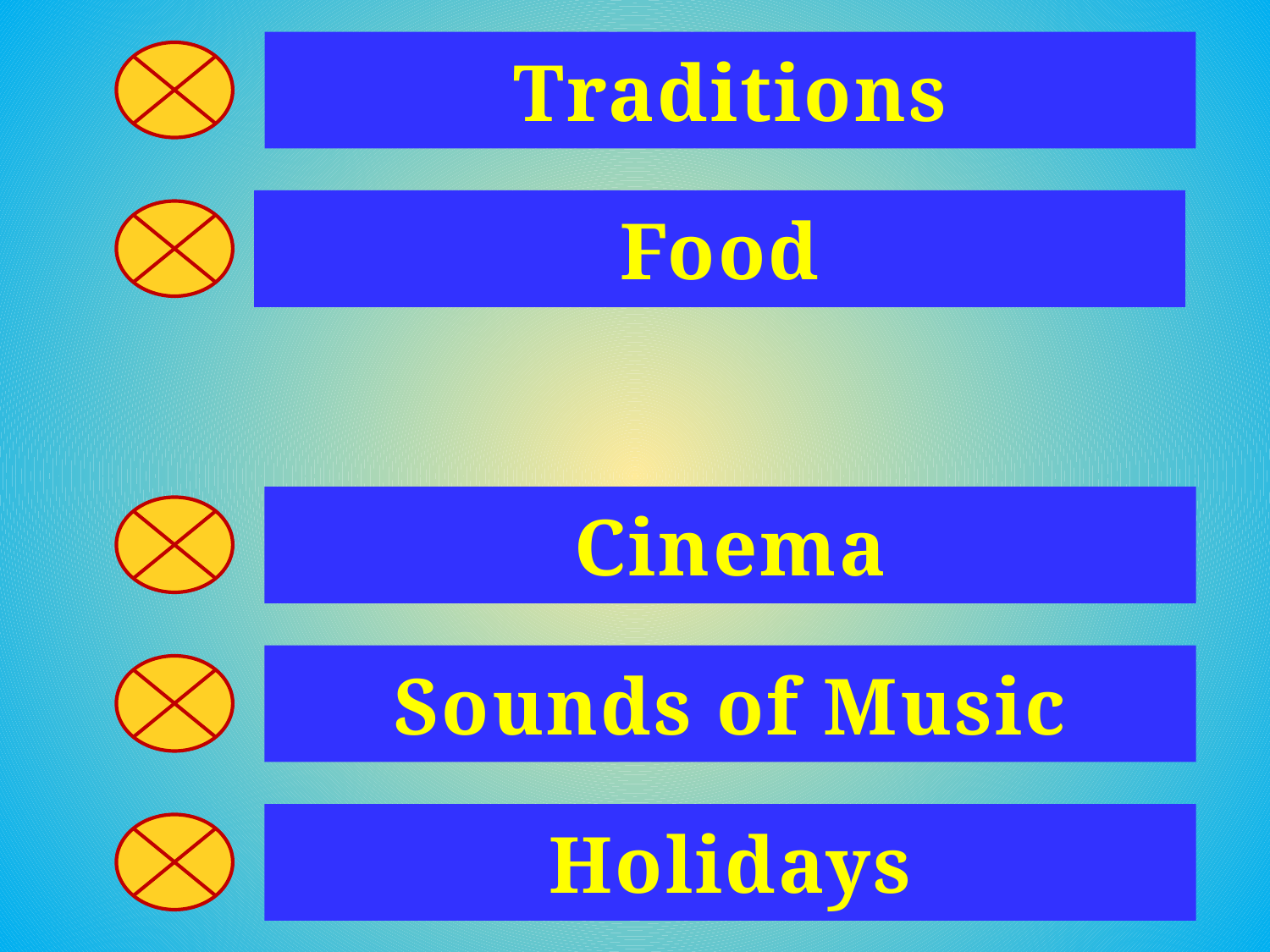

Traditions

Food

Cinema

Sounds of Music

Holidays